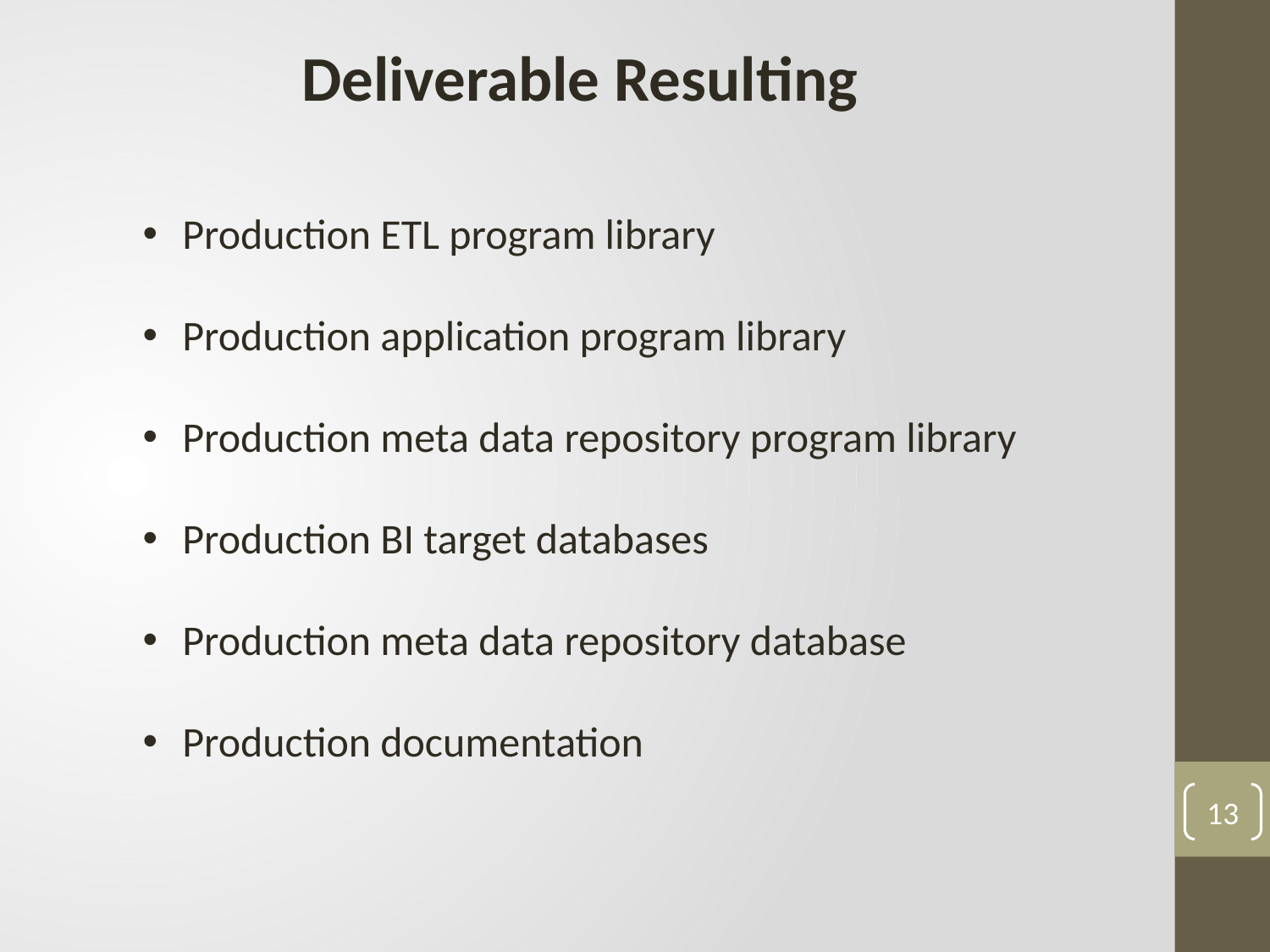

Deliverable Resulting
Production ETL program library

Production application program library

Production meta data repository program library

Production BI target databases

Production meta data repository database

Production documentation

13